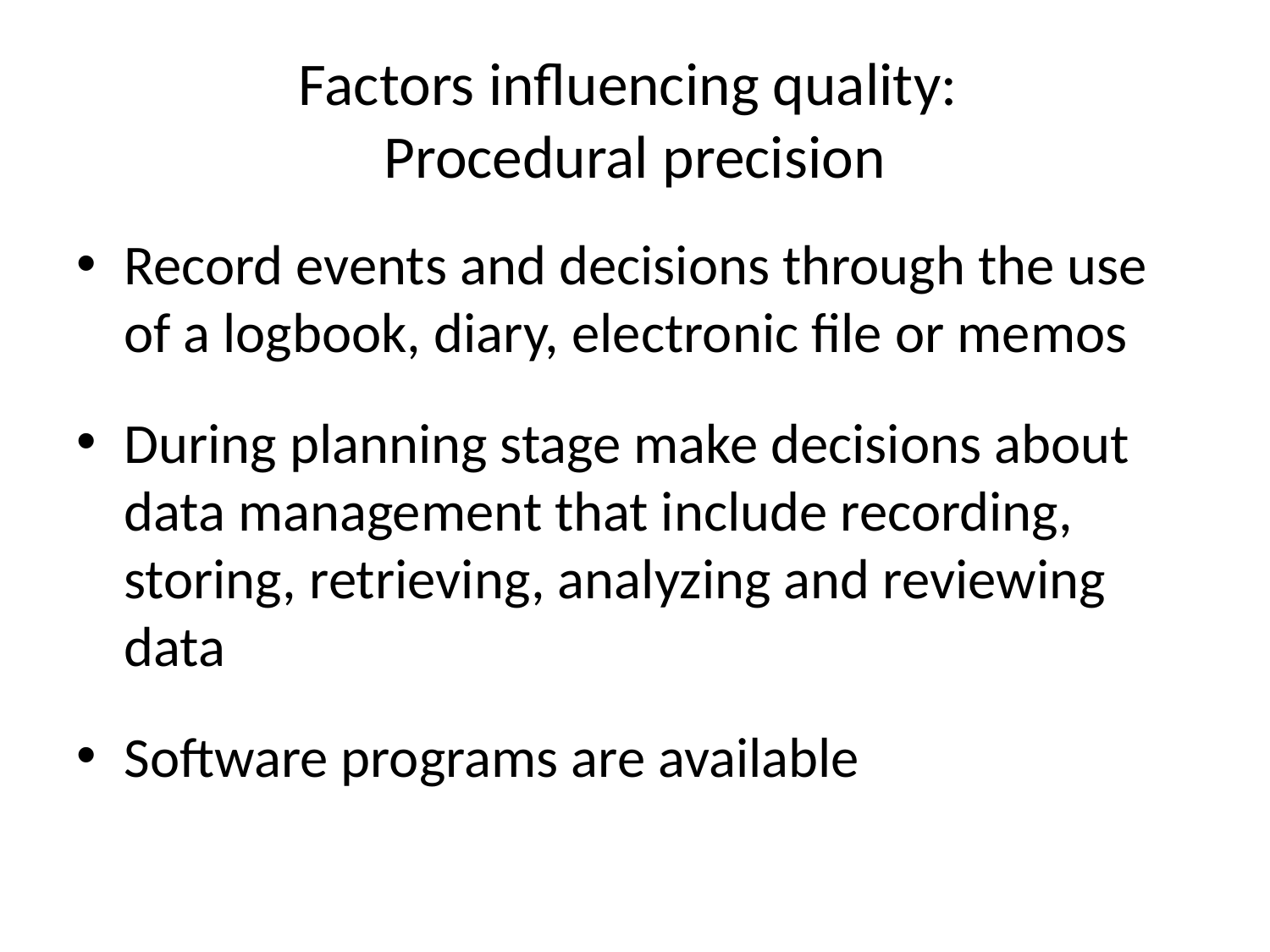

# Factors influencing quality: Procedural precision
Record events and decisions through the use of a logbook, diary, electronic file or memos
During planning stage make decisions about data management that include recording, storing, retrieving, analyzing and reviewing data
Software programs are available